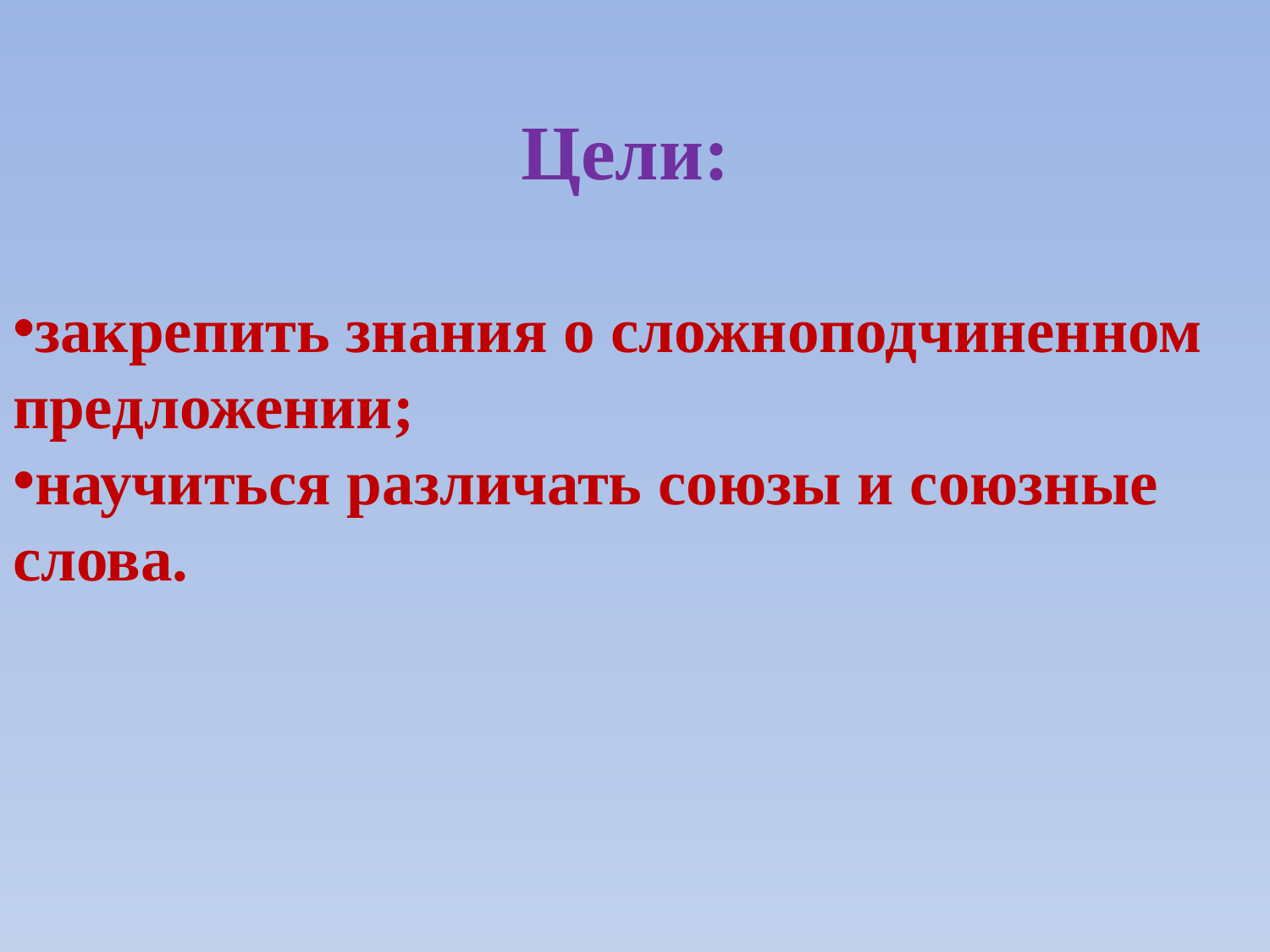

Цели:

закрепить знания о сложноподчиненном предложении;
научиться различать союзы и союзные слова.